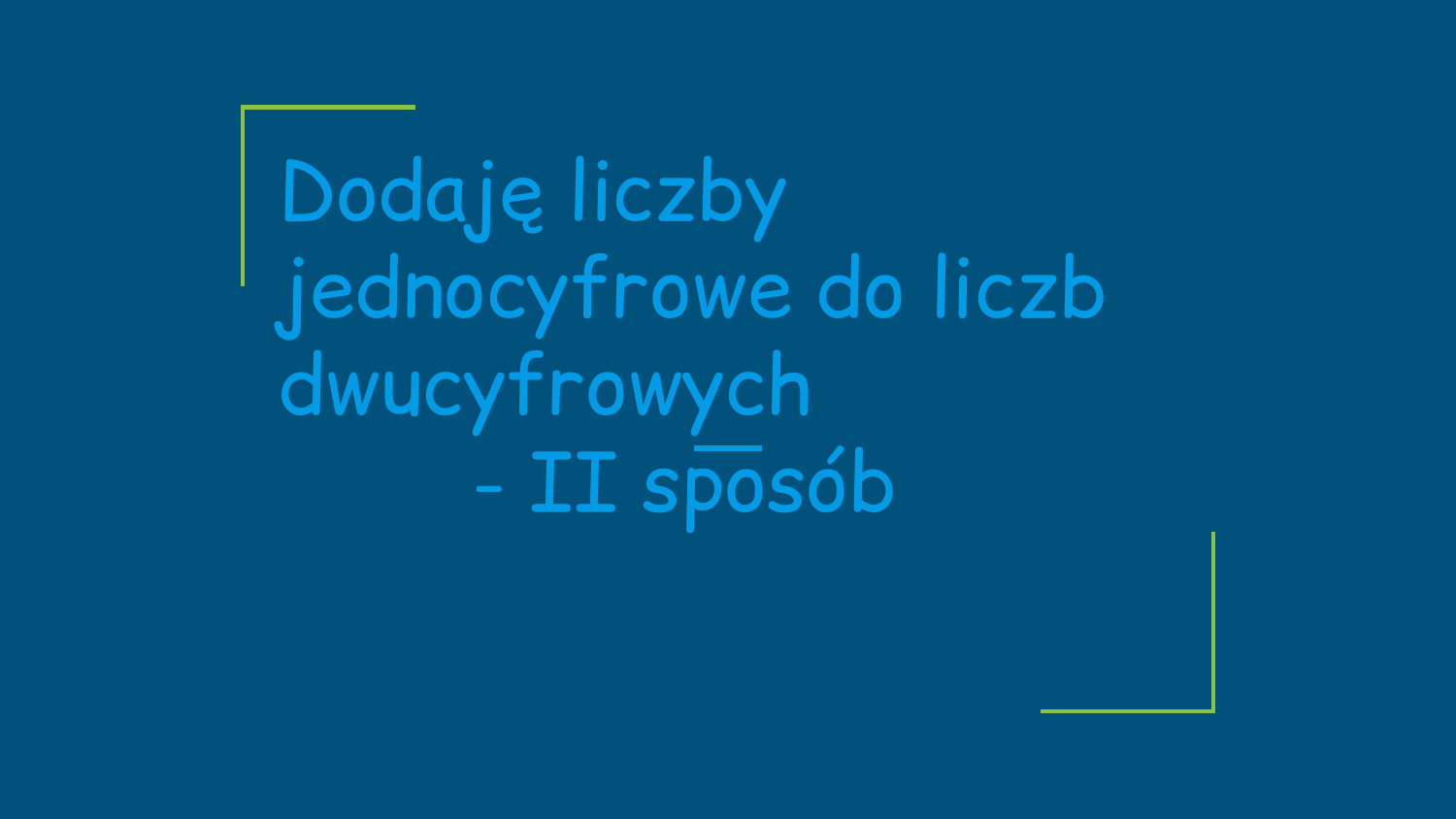

Dodaję liczby jednocyfrowe do liczb dwucyfrowych
        - II sposób